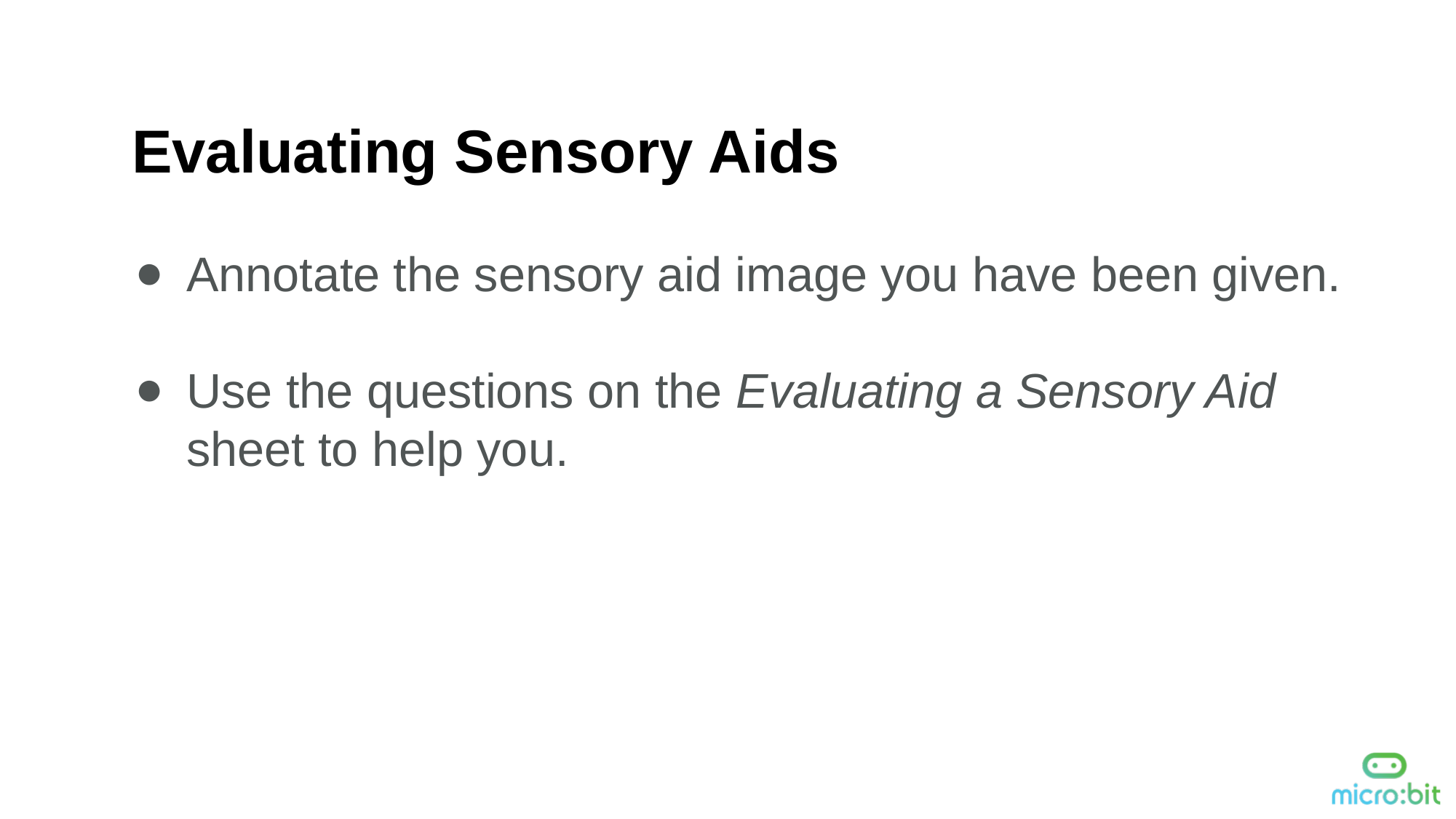

Evaluating Sensory Aids

Annotate the sensory aid image you have been given.

Use the questions on the Evaluating a Sensory Aid sheet to help you.